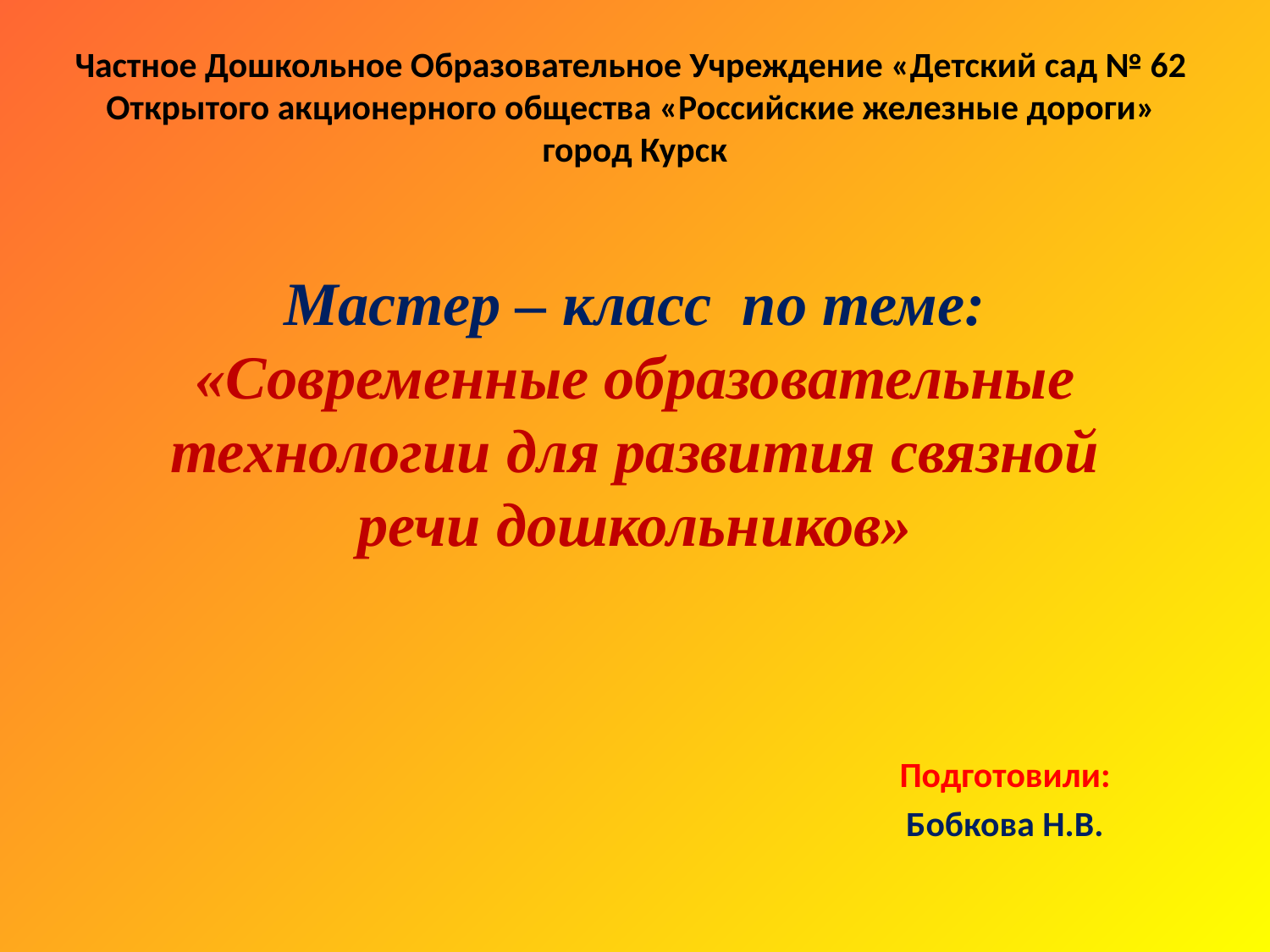

Частное Дошкольное Образовательное Учреждение «Детский сад № 62
Открытого акционерного общества «Российские железные дороги»
город Курск

# Мастер – класс  по теме: «Современные образовательные технологии для развития связной речи дошкольников»
Подготовили:
Бобкова Н.В.